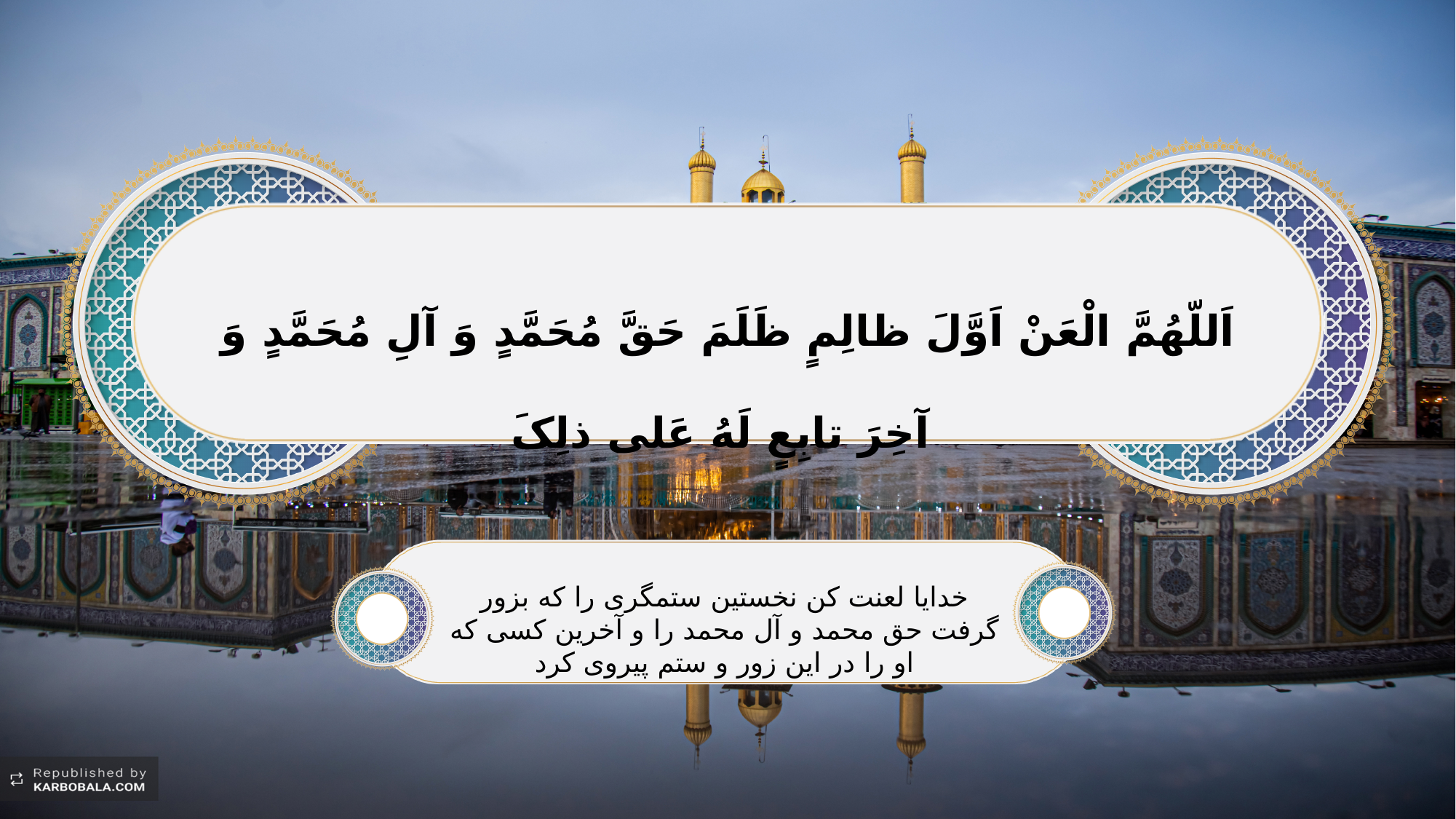

اَللّهُمَّ الْعَنْ اَوَّلَ ظالِمٍ ظَلَمَ حَقَّ مُحَمَّدٍ وَ آلِ مُحَمَّدٍ وَ آخِرَ تابِعٍ لَهُ عَلی ذلِکَ
خدایا لعنت کن نخستین ستمگری را که بزور گرفت حق محمد و آل محمد را و آخرین کسی که او را در این زور و ستم پیروی کرد